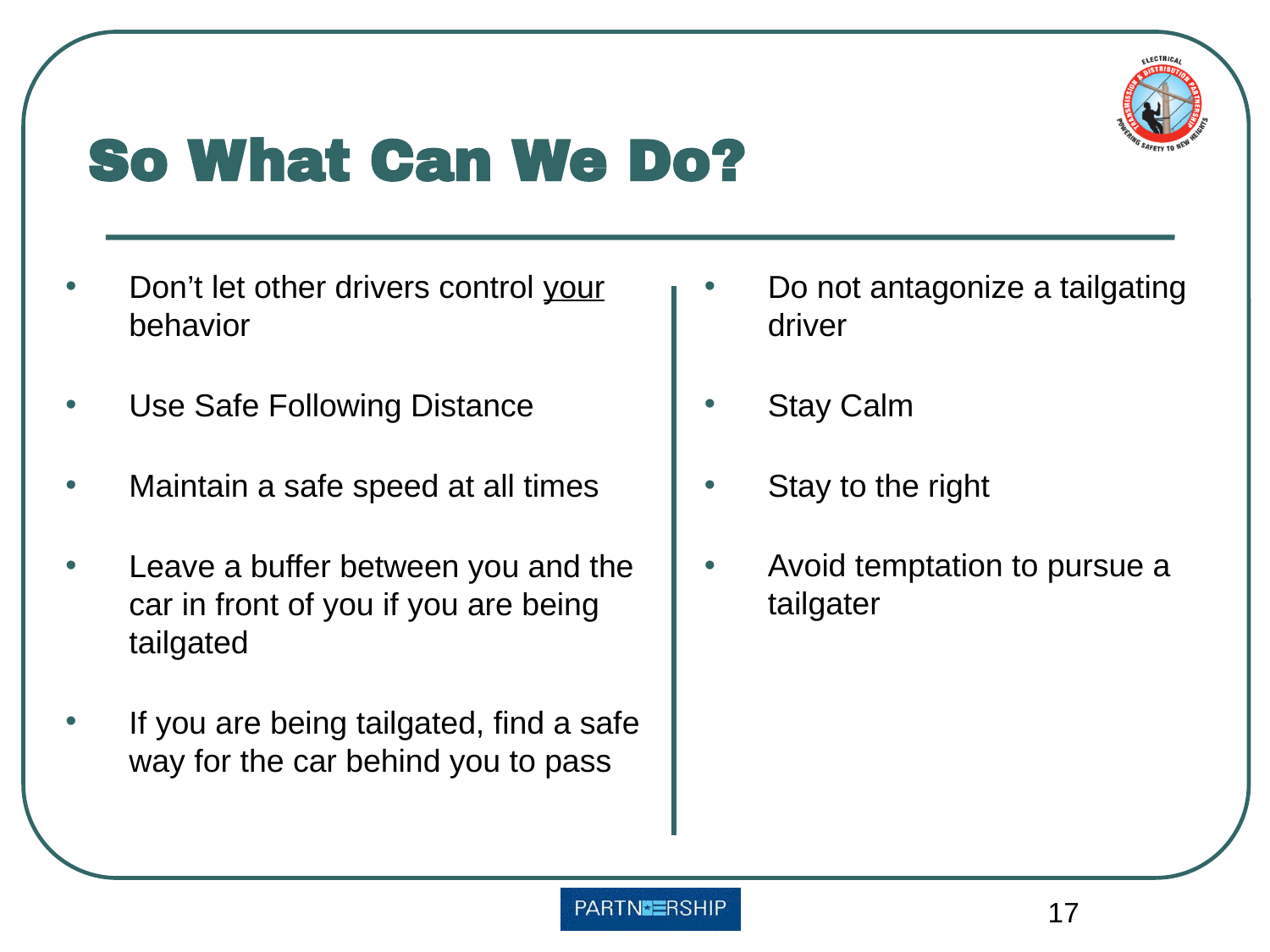

# So What Can We Do?

Don’t let other drivers control your behavior
Use Safe Following Distance
Maintain a safe speed at all times
Leave a buffer between you and the car in front of you if you are being tailgated
If you are being tailgated, find a safe way for the car behind you to pass

Do not antagonize a tailgating driver
Stay Calm
Stay to the right
Avoid temptation to pursue a tailgater

17